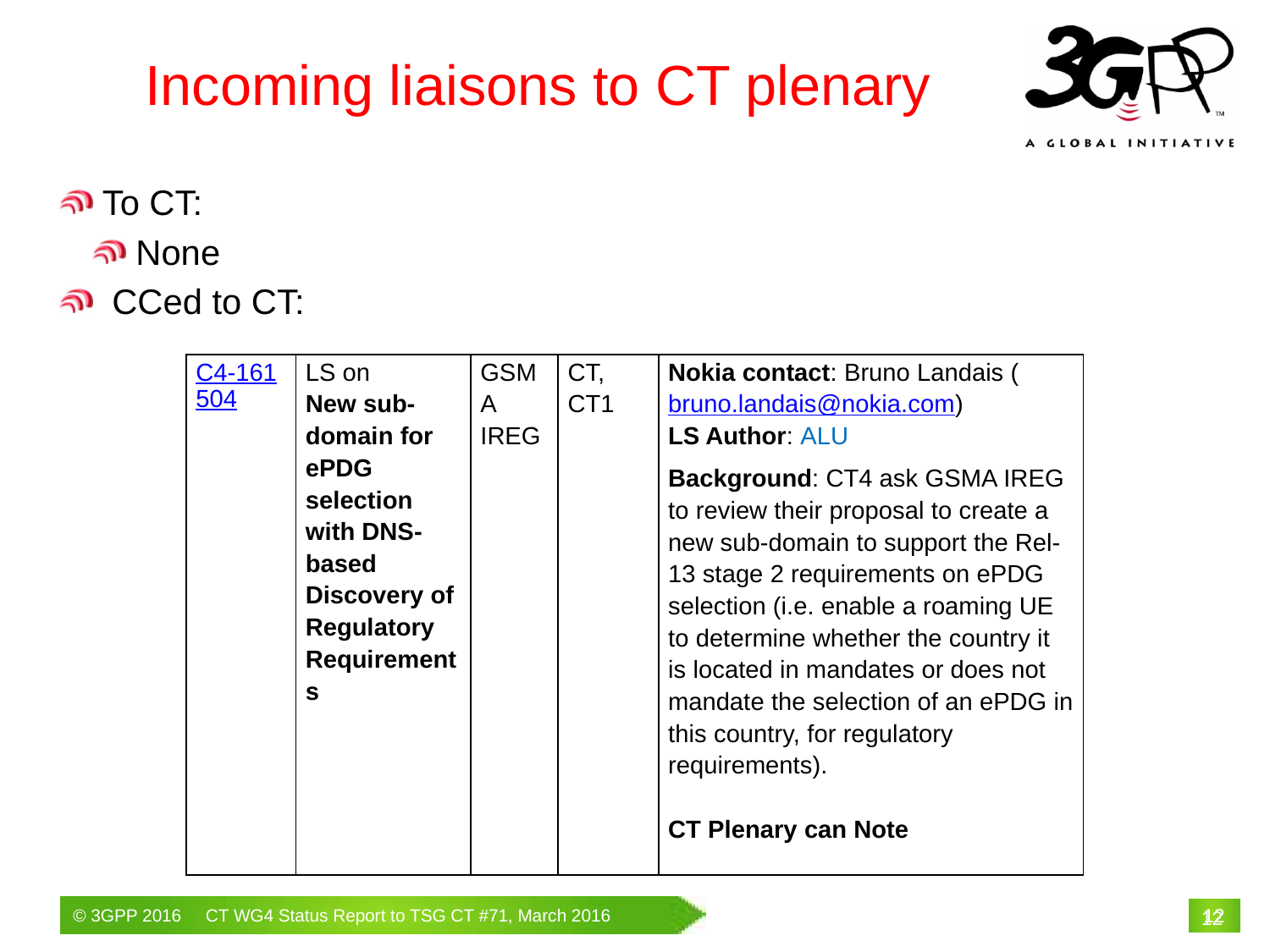

# Incoming liaisons to CT plenary
 To CT:
 None
  CCed to CT:

| C4-161504 | LS on New sub-domain for ePDG selection with DNS-based Discovery of Regulatory Requirements | GSMA IREG | CT, CT1 | Nokia contact: Bruno Landais (bruno.landais@nokia.com) LS Author: ALU Background: CT4 ask GSMA IREG to review their proposal to create a new sub-domain to support the Rel-13 stage 2 requirements on ePDG selection (i.e. enable a roaming UE to determine whether the country it is located in mandates or does not mandate the selection of an ePDG in this country, for regulatory requirements).   CT Plenary can Note |
| --- | --- | --- | --- | --- |
12